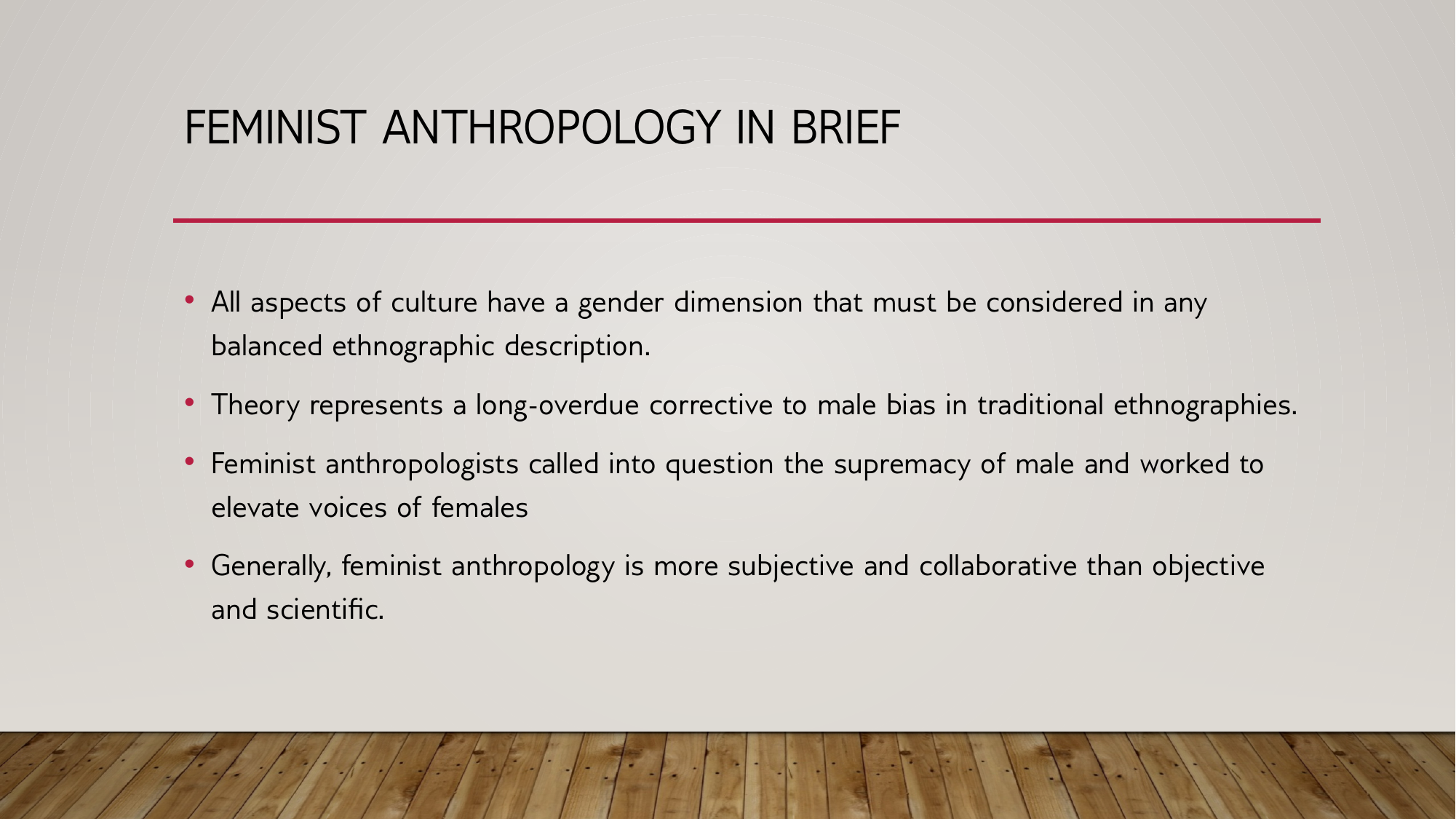

# Feminist Anthropology in Brief
All aspects of culture have a gender dimension that must be considered in any balanced ethnographic description.
Theory represents a long-overdue corrective to male bias in traditional ethnographies.
Feminist anthropologists called into question the supremacy of male and worked to elevate voices of females
Generally, feminist anthropology is more subjective and collaborative than objective and scientific.